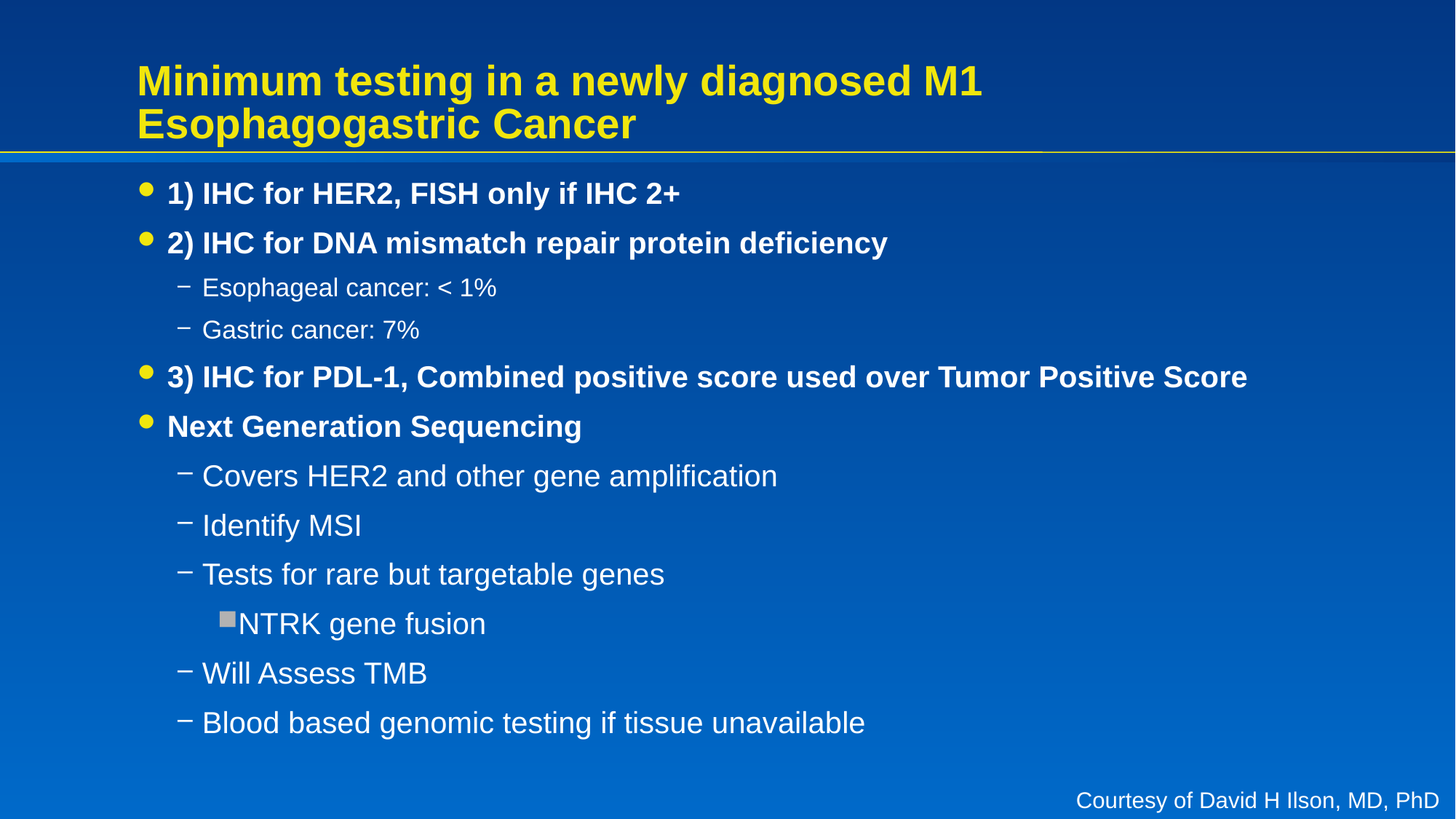

# Minimum testing in a newly diagnosed M1 Esophagogastric Cancer
1) IHC for HER2, FISH only if IHC 2+
2) IHC for DNA mismatch repair protein deficiency
Esophageal cancer: < 1%
Gastric cancer: 7%
3) IHC for PDL-1, Combined positive score used over Tumor Positive Score
Next Generation Sequencing
Covers HER2 and other gene amplification
Identify MSI
Tests for rare but targetable genes
NTRK gene fusion
Will Assess TMB
Blood based genomic testing if tissue unavailable
Courtesy of David H Ilson, MD, PhD